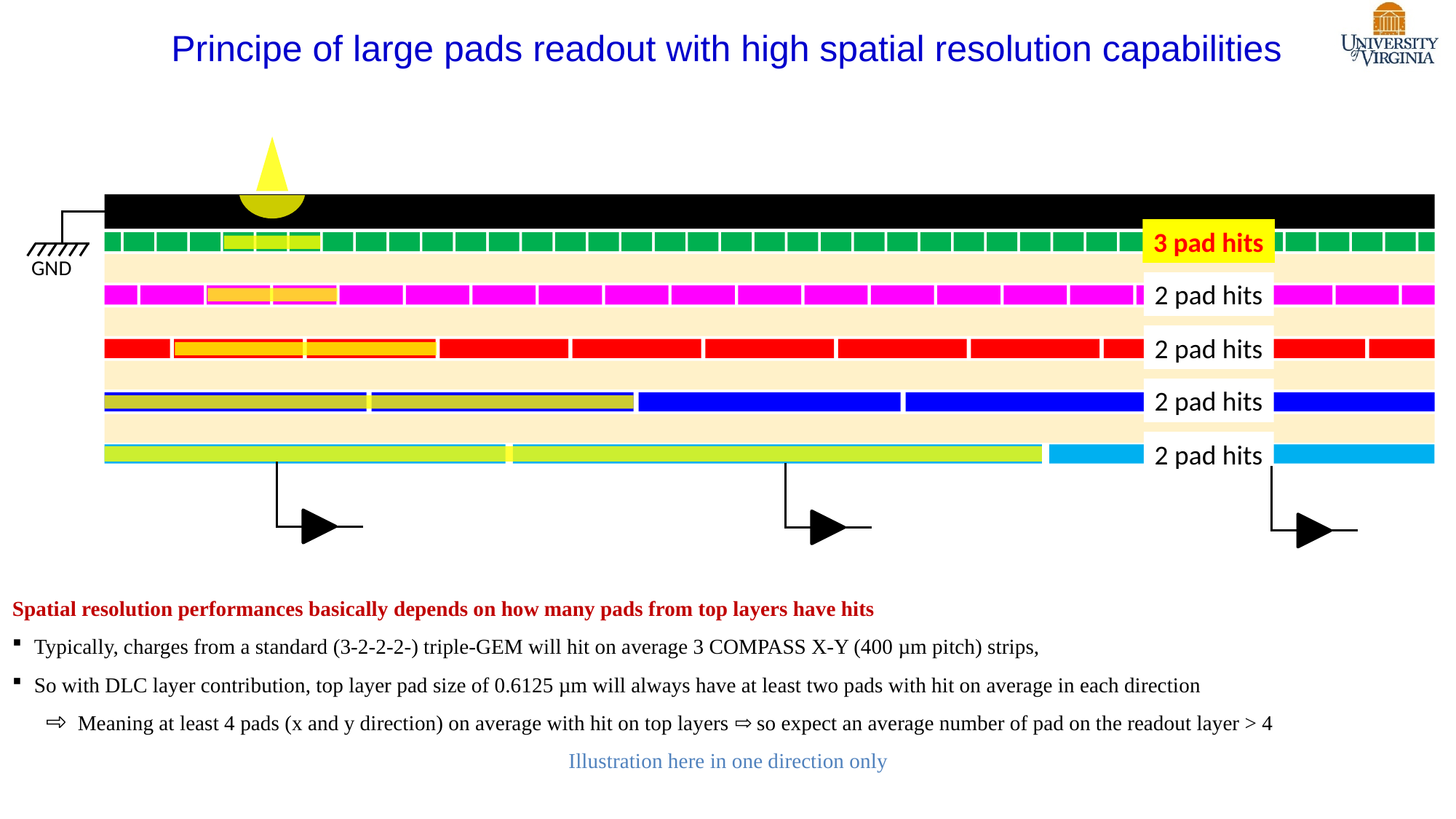

Principe of large pads readout with high spatial resolution capabilities

3 pad hits
2 pad hits
2 pad hits
2 pad hits
2 pad hits

GND

Spatial resolution performances basically depends on how many pads from top layers have hits
Typically, charges from a standard (3-2-2-2-) triple-GEM will hit on average 3 COMPASS X-Y (400 µm pitch) strips,
So with DLC layer contribution, top layer pad size of 0.6125 µm will always have at least two pads with hit on average in each direction
Meaning at least 4 pads (x and y direction) on average with hit on top layers ⇨ so expect an average number of pad on the readout layer > 4
Illustration here in one direction only